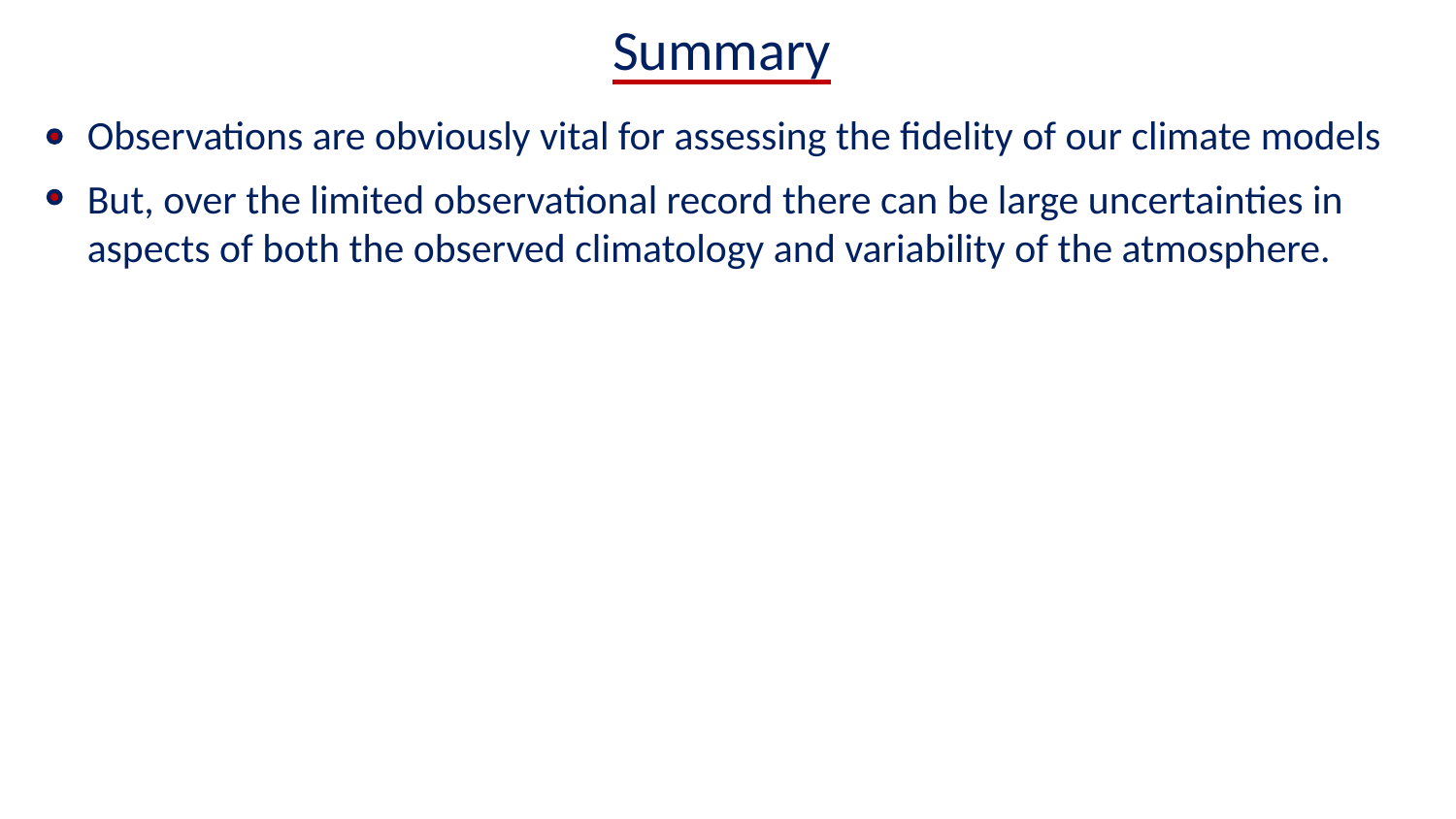

Summary
Observations are obviously vital for assessing the fidelity of our climate models

But, over the limited observational record there can be large uncertainties in aspects of both the observed climatology and variability of the atmosphere.